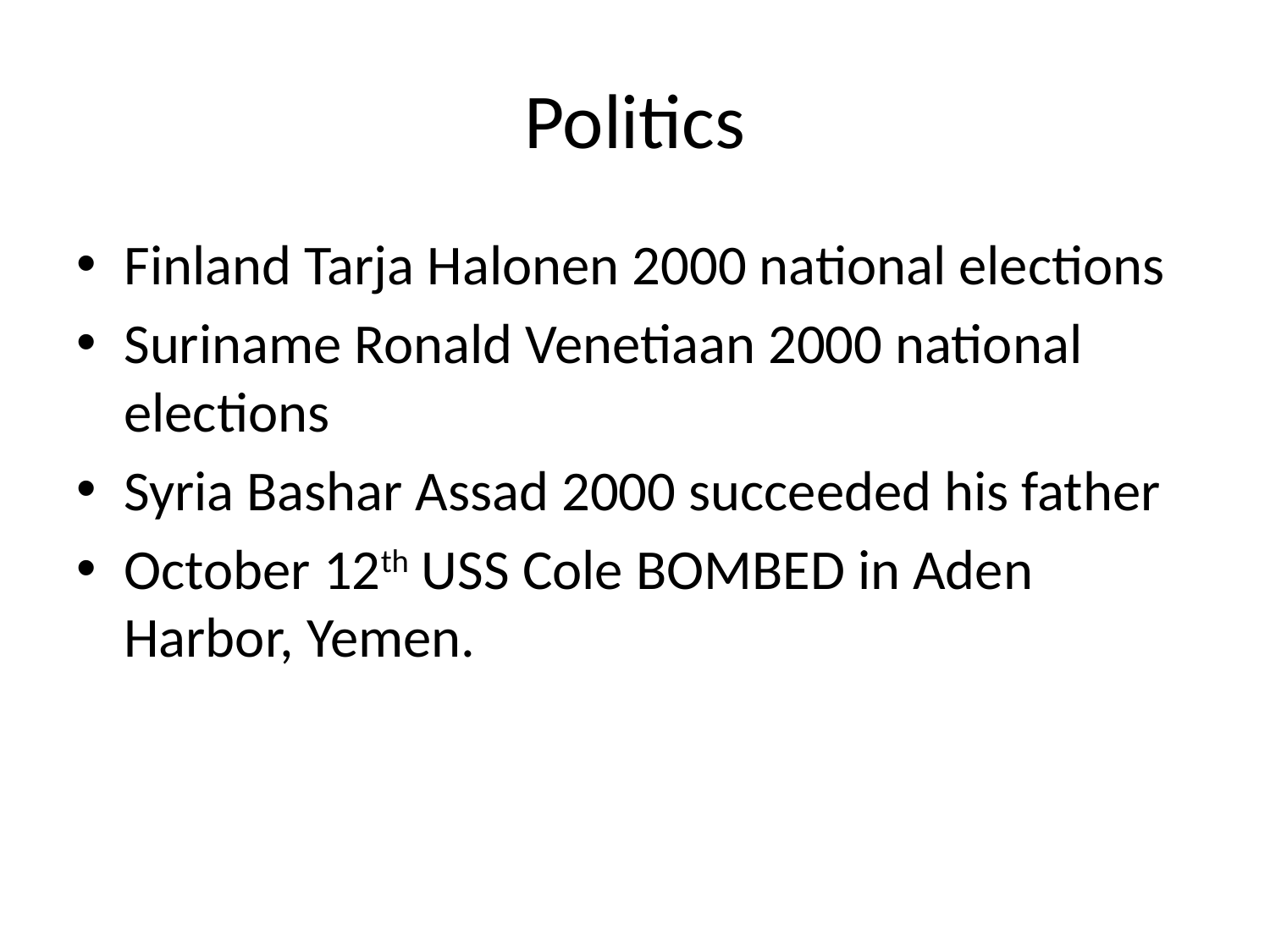

# Politics
Finland Tarja Halonen 2000 national elections
Suriname Ronald Venetiaan 2000 national elections
Syria Bashar Assad 2000 succeeded his father
October 12th USS Cole BOMBED in Aden Harbor, Yemen.